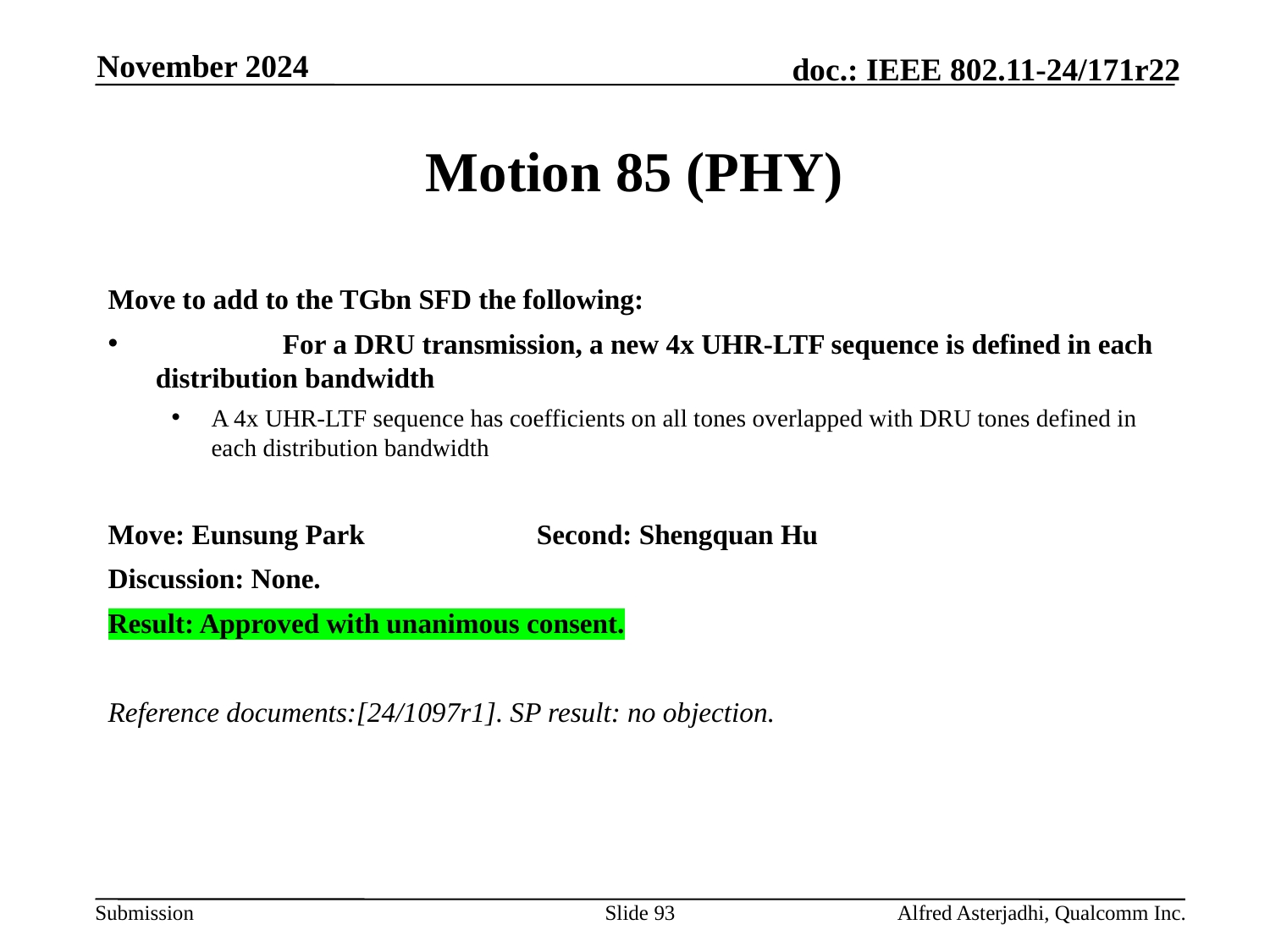

November 2024
# Motion 85 (PHY)
Move to add to the TGbn SFD the following:
	For a DRU transmission, a new 4x UHR-LTF sequence is defined in each distribution bandwidth
A 4x UHR-LTF sequence has coefficients on all tones overlapped with DRU tones defined in each distribution bandwidth

Move: Eunsung Park		Second: Shengquan Hu
Discussion: None.
Result: Approved with unanimous consent.

Reference documents:[24/1097r1]. SP result: no objection.

Slide 93
Alfred Asterjadhi, Qualcomm Inc.